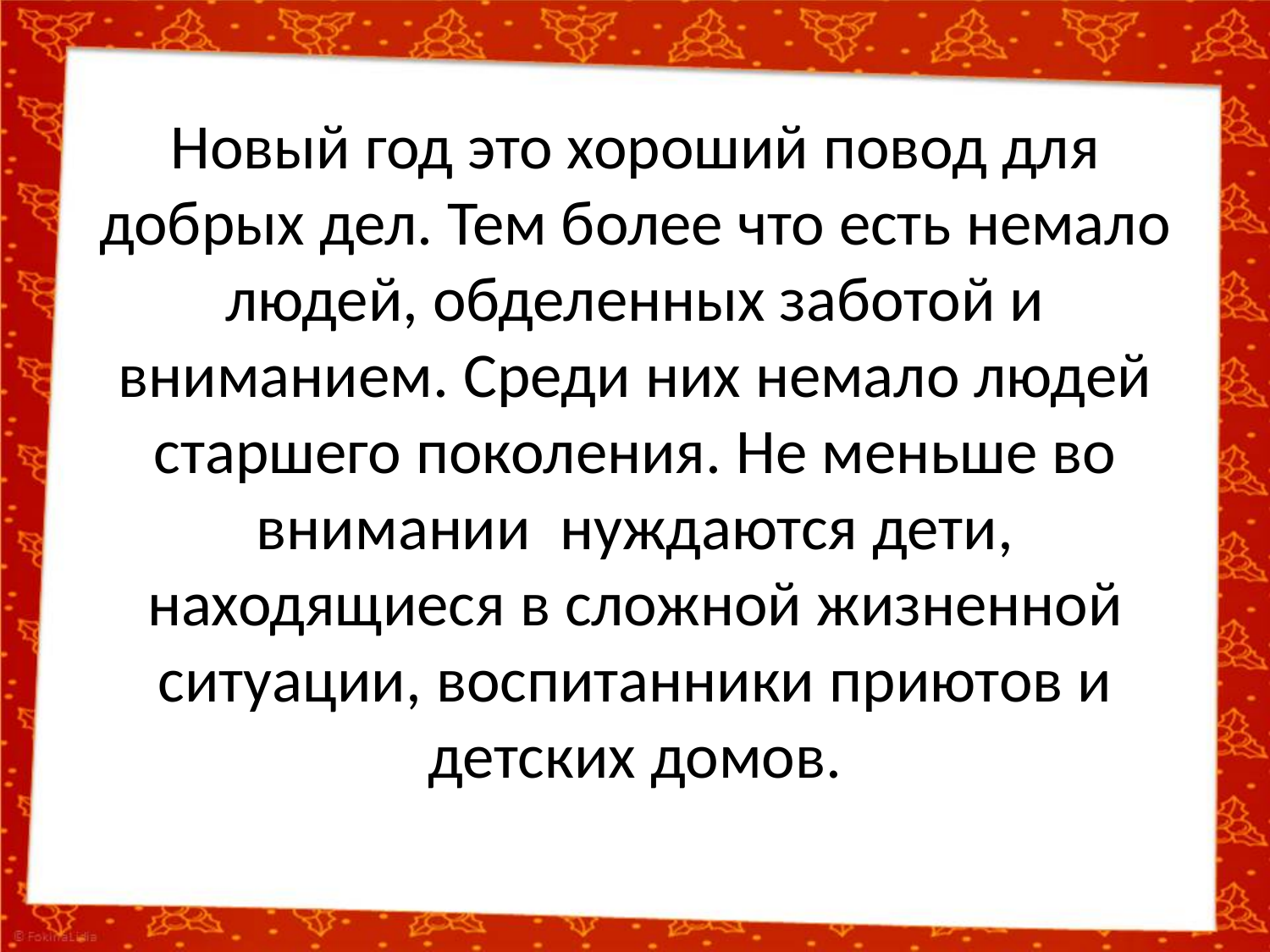

# Новый год это хороший повод для добрых дел. Тем более что есть немало людей, обделенных заботой и вниманием. Среди них немало людей старшего поколения. Не меньше во внимании  нуждаются дети, находящиеся в сложной жизненной ситуации, воспитанники приютов и детских домов.